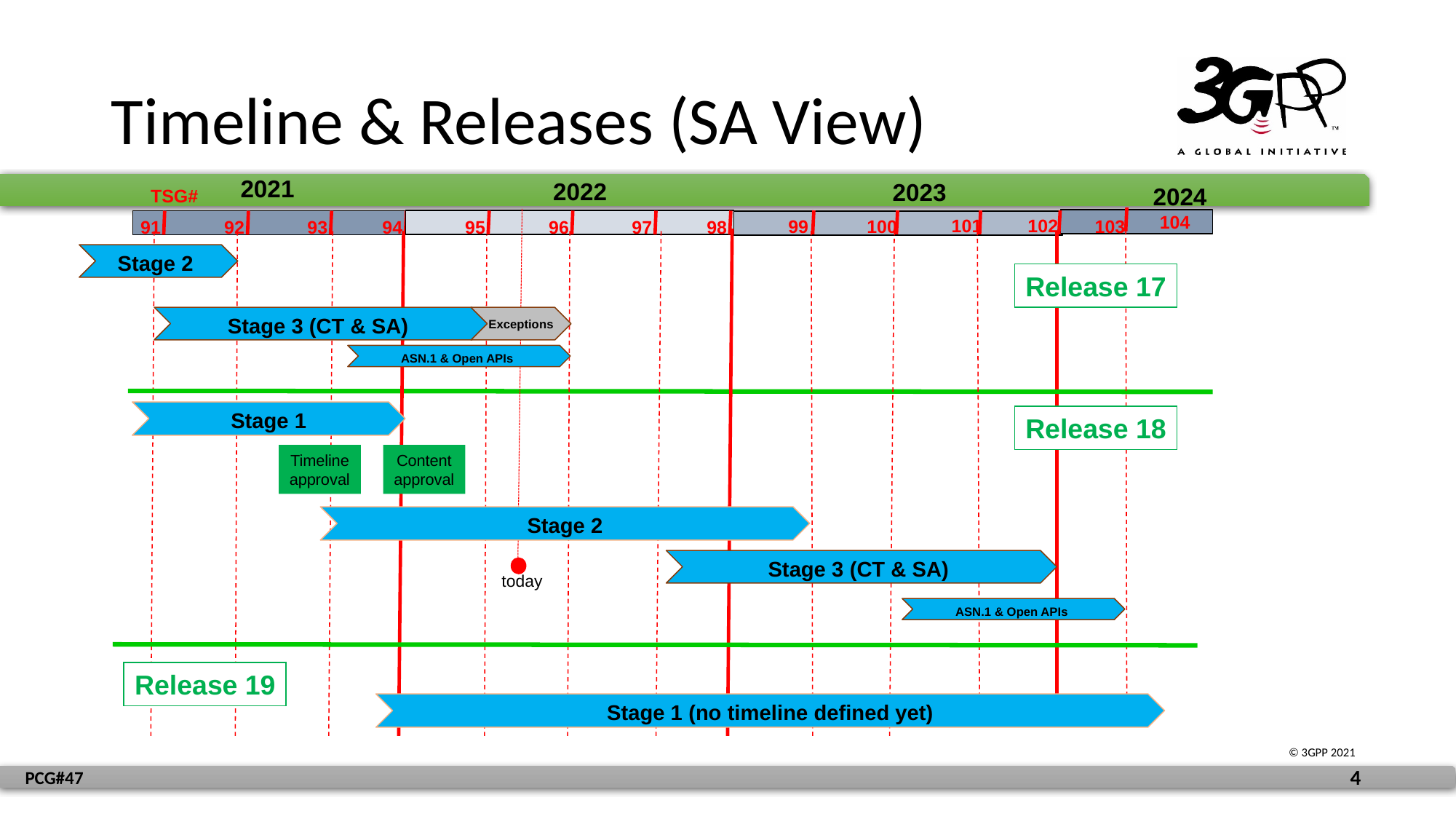

# Timeline & Releases (SA View)
2021
2022
2023
2024
TSG#
104
101
102
103
99
100

95
96
97
98
91

92
93
94

Stage 2
Release 17
Stage 3 (CT & SA)
Exceptions
ASN.1 & Open APIs
Stage 1
Release 18
Timeline
approval
Content
approval
Stage 2
Stage 3 (CT & SA)

today
ASN.1 & Open APIs
Release 19
Stage 1 (no timeline defined yet)